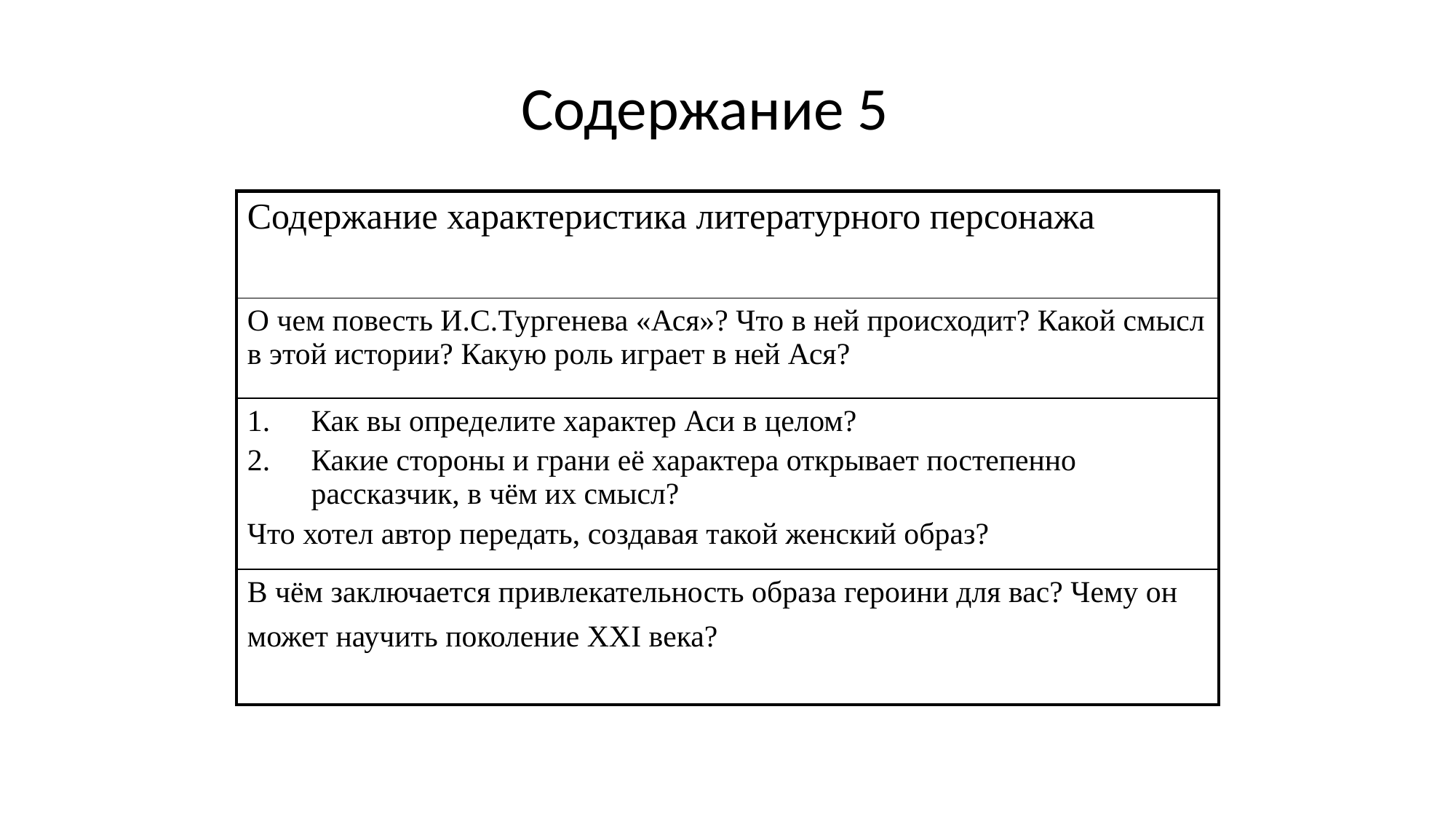

# Содержание 5
| Содержание характеристика литературного персонажа |
| --- |
| О чем повесть И.С.Тургенева «Ася»? Что в ней происходит? Какой смысл в этой истории? Какую роль играет в ней Ася? |
| Как вы определите характер Аси в целом? Какие стороны и грани её характера открывает постепенно рассказчик, в чём их смысл? Что хотел автор передать, создавая такой женский образ? |
| В чём заключается привлекательность образа героини для вас? Чему он может научить поколение XXI века? |